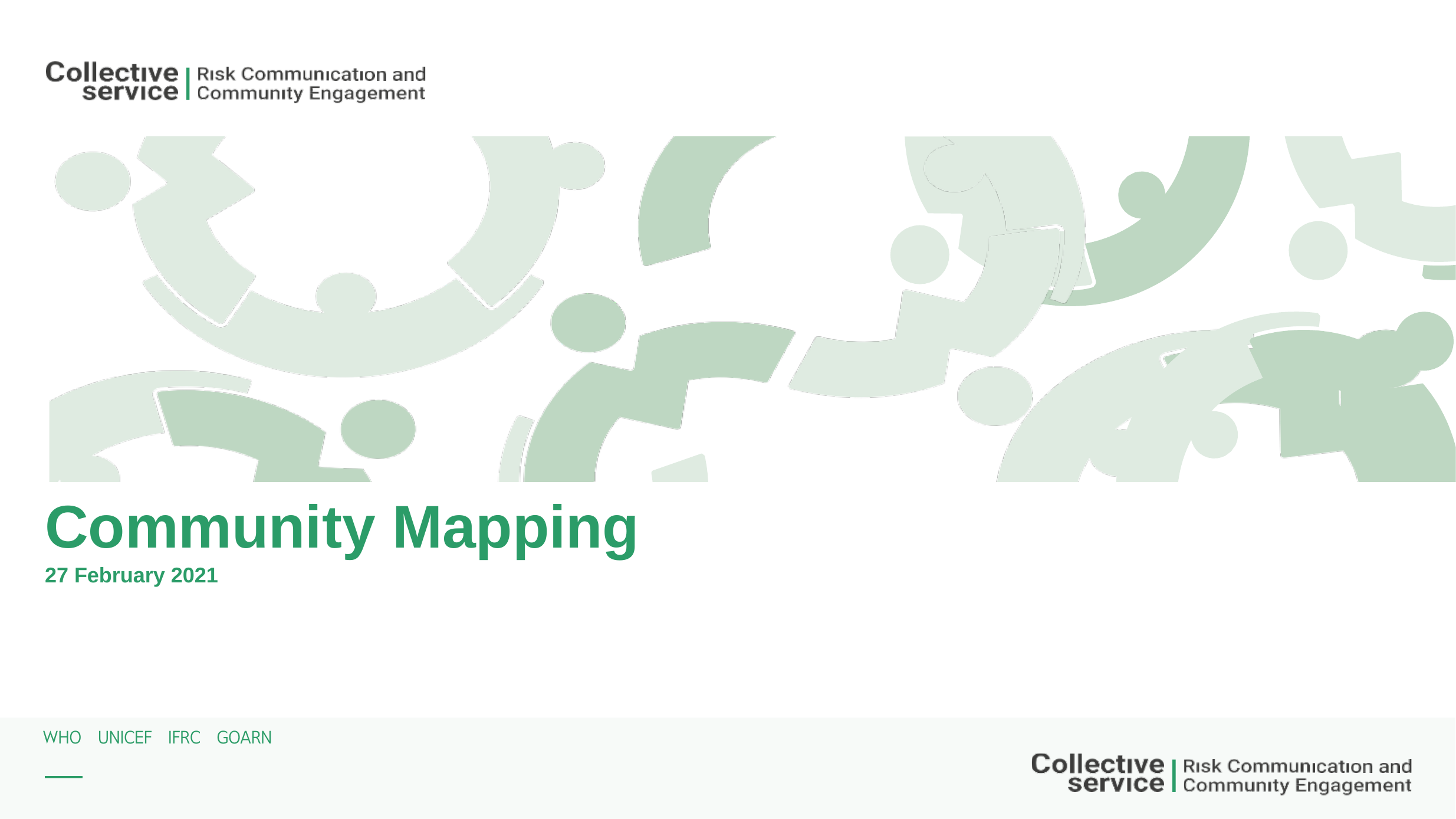

Community Mapping
27 February 2021
WHO   UNICEF   IFRC   GOARN